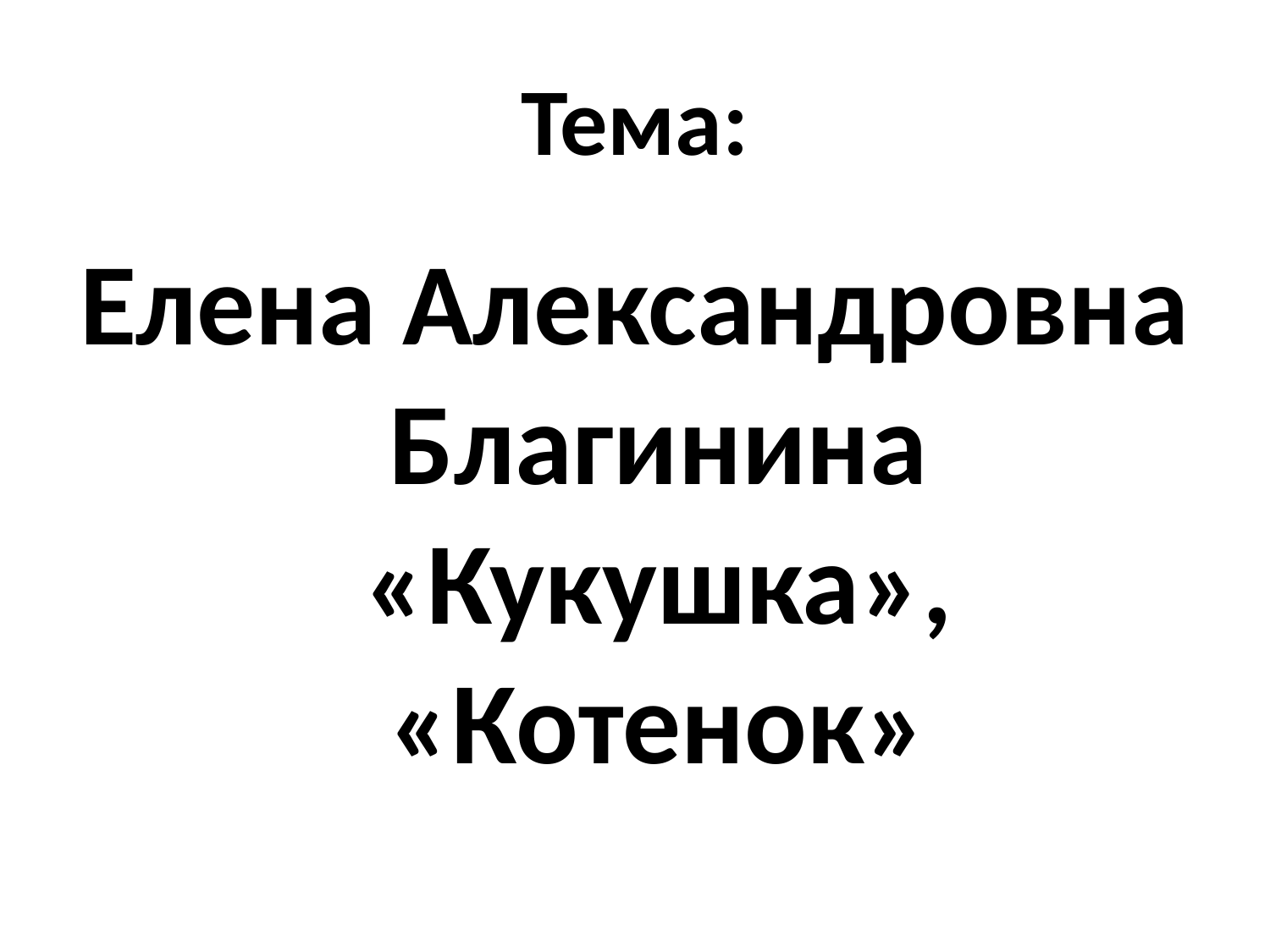

# Тема:
Елена Александровна Благинина «Кукушка», «Котенок»